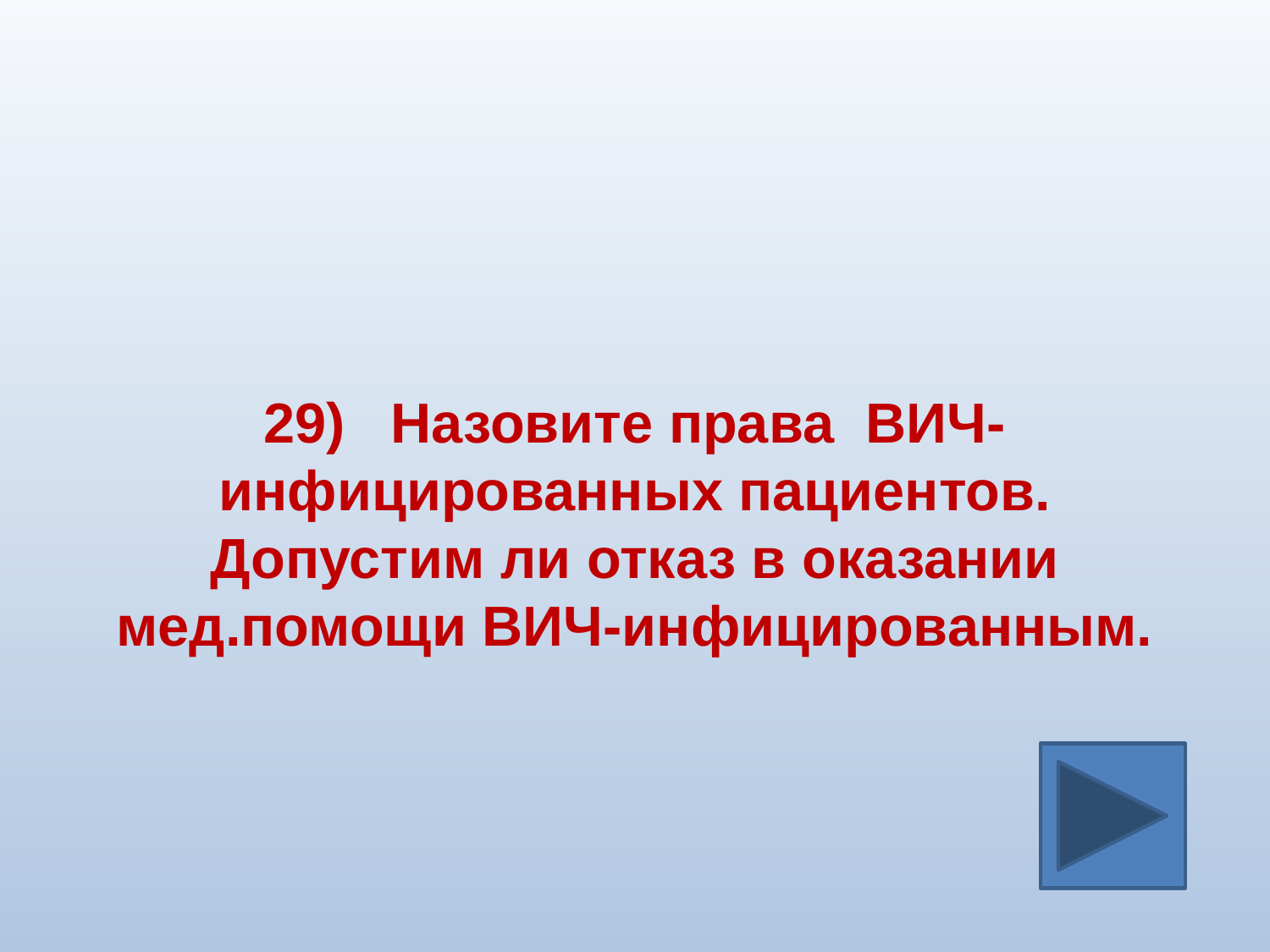

#

29)	Назовите права  ВИЧ-инфицированных пациентов. Допустим ли отказ в оказании мед.помощи ВИЧ-инфицированным.